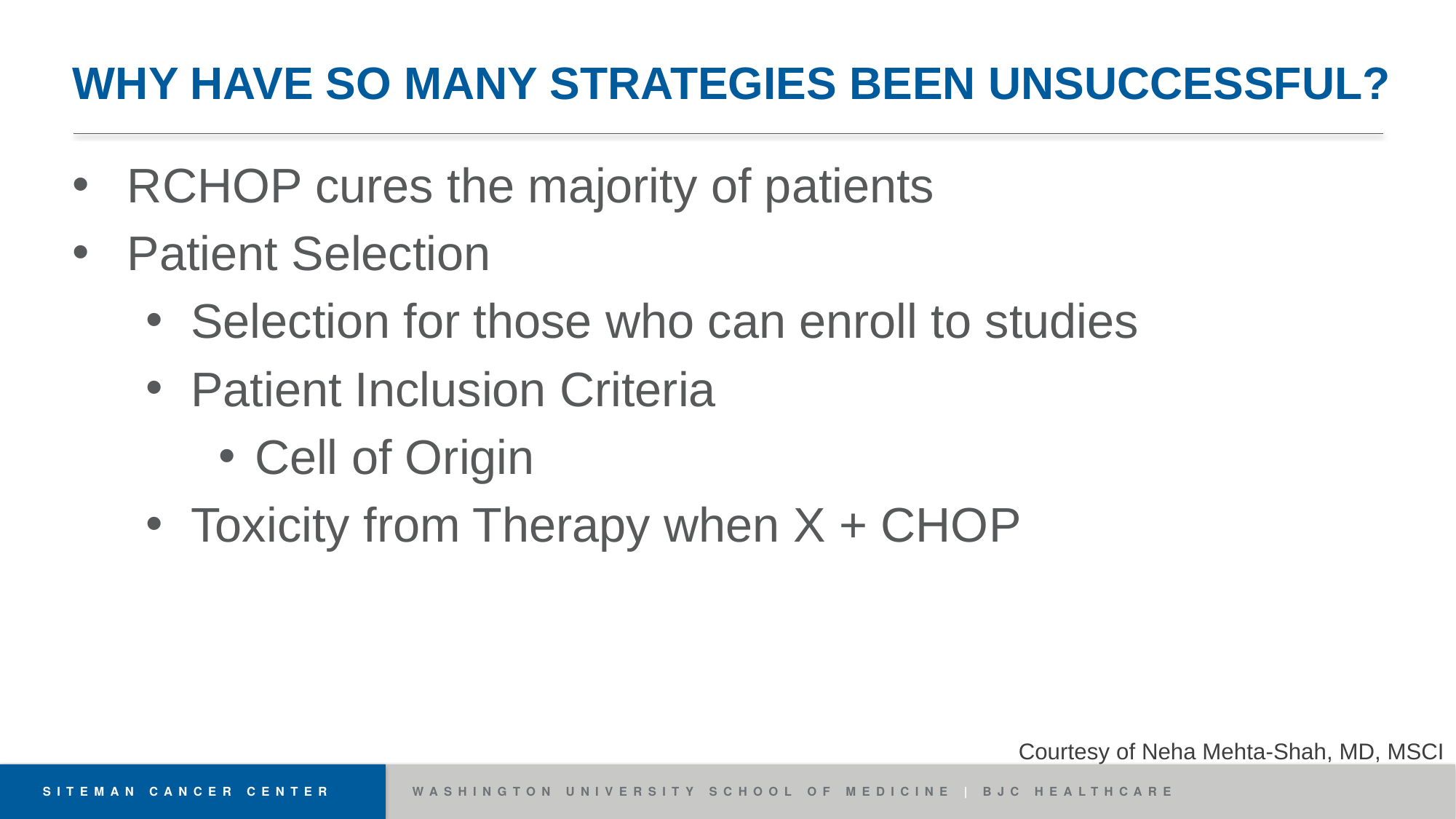

# Why have so many strategies been unsuccessful?
RCHOP cures the majority of patients
Patient Selection
Selection for those who can enroll to studies
Patient Inclusion Criteria
Cell of Origin
Toxicity from Therapy when X + CHOP
Courtesy of Neha Mehta-Shah, MD, MSCI